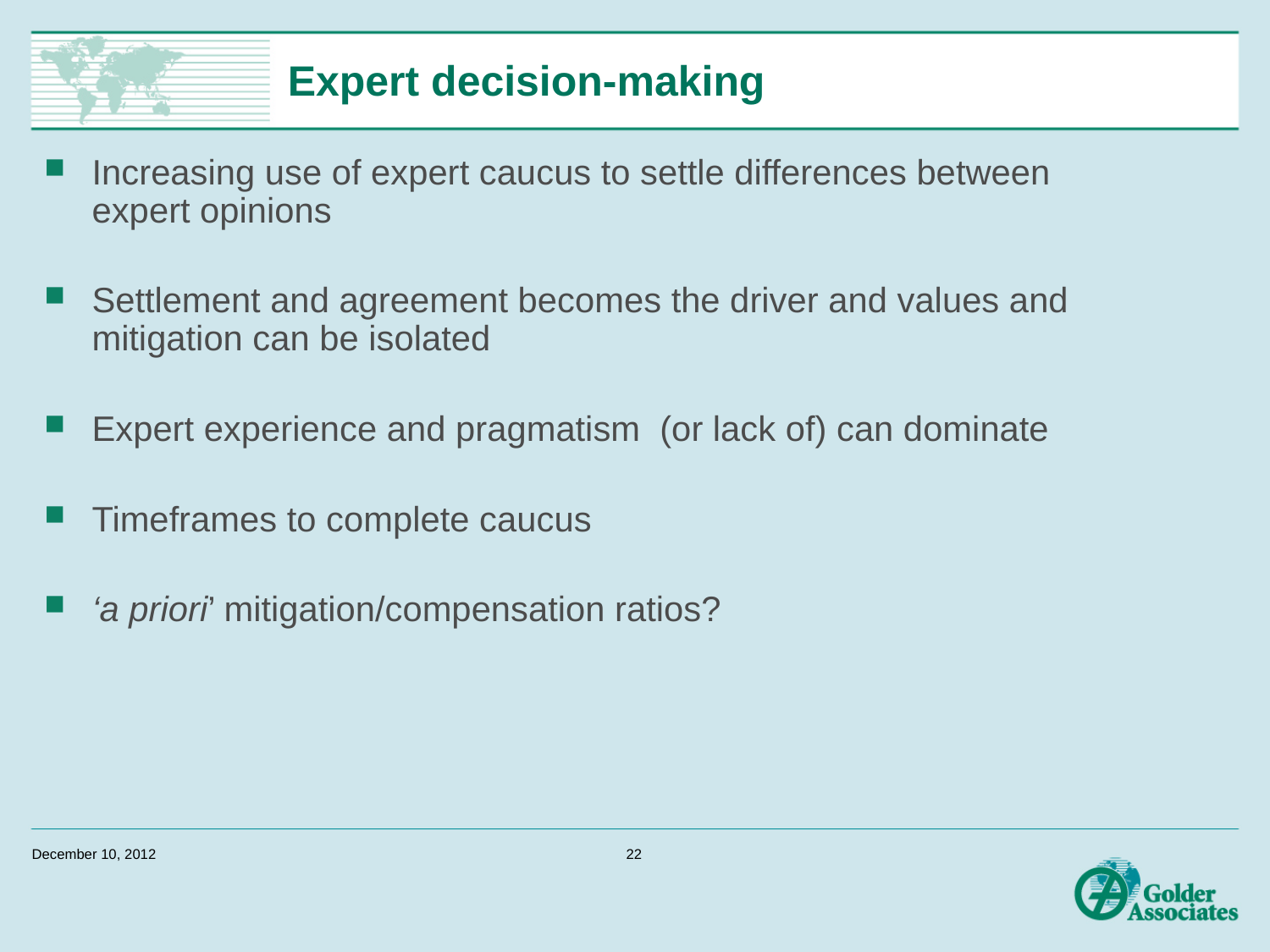

# Expert decision-making
Increasing use of expert caucus to settle differences between expert opinions

Settlement and agreement becomes the driver and values and mitigation can be isolated

Expert experience and pragmatism  (or lack of) can dominate

Timeframes to complete caucus

‘a priori’ mitigation/compensation ratios?

December 10, 2012
22